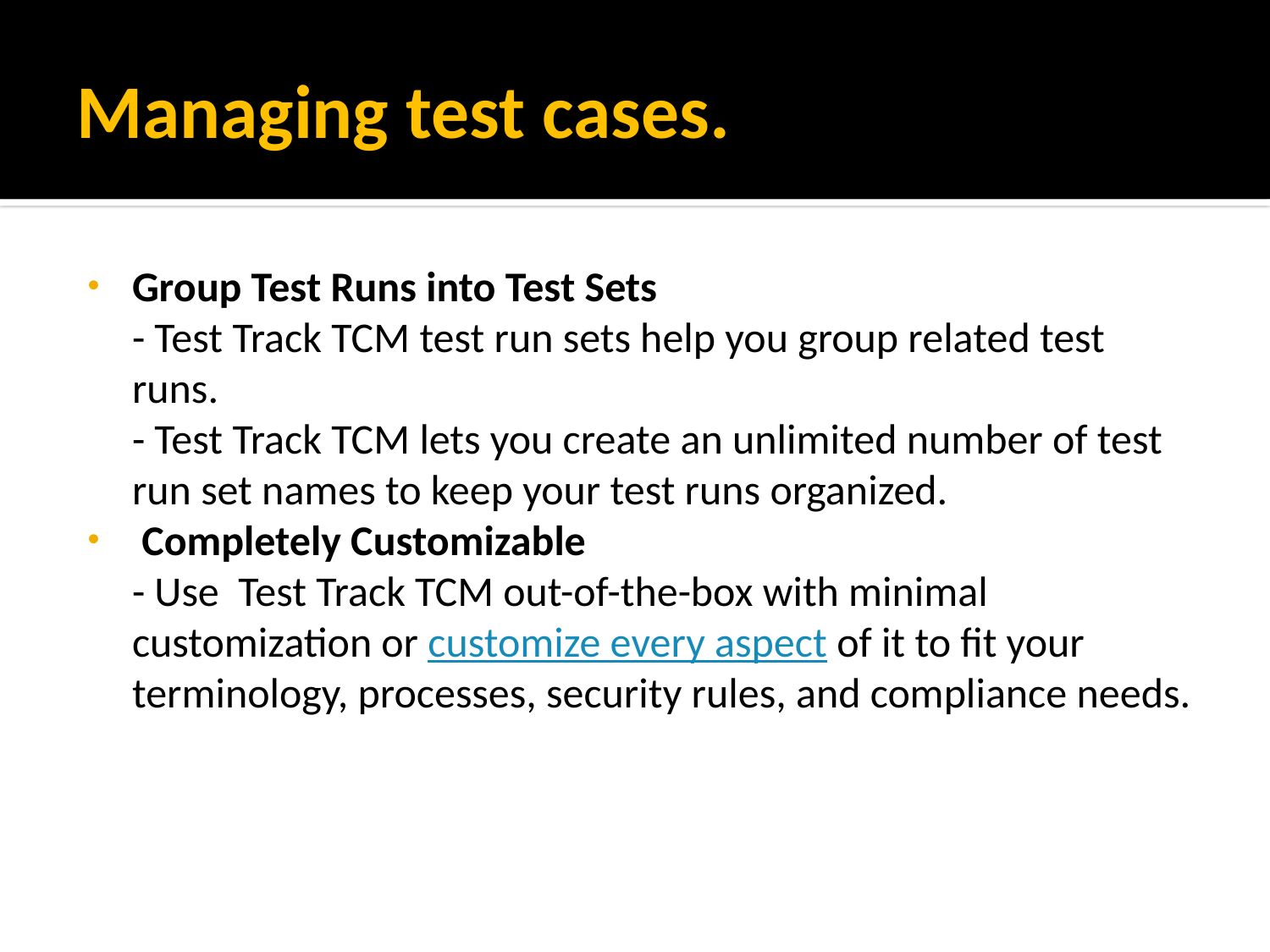

# Managing test cases.
Group Test Runs into Test Sets
	- Test Track TCM test run sets help you group related test runs.
	- Test Track TCM lets you create an unlimited number of test run set names to keep your test runs organized.
 Completely Customizable
	- Use  Test Track TCM out-of-the-box with minimal customization or customize every aspect of it to fit your terminology, processes, security rules, and compliance needs.